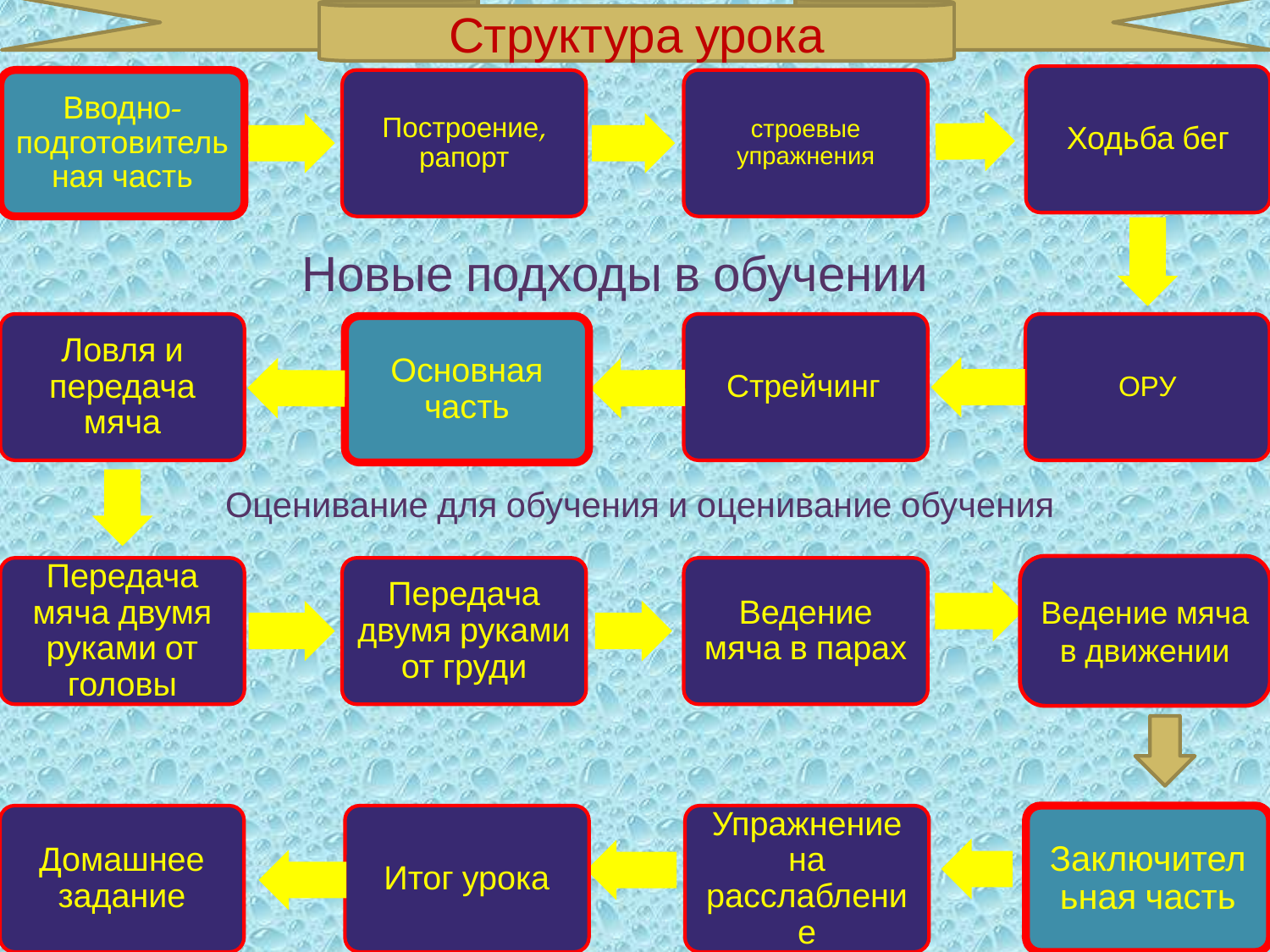

Структура урока
Вводно-подготовительная часть

Построение, рапорт

строевые упражнения

Ходьба бег

ОРУ

Стрейчинг

Основная часть

Ловля и передача мяча

Передача мяча двумя руками от головы

Передача двумя руками от груди

Ведение мяча в парах

Заключительная часть

Упражнение на расслабление

Итог урока

Домашнее задание

Новые подходы в обучении
Оценивание для обучения и оценивание обучения
Ведение мяча в движении